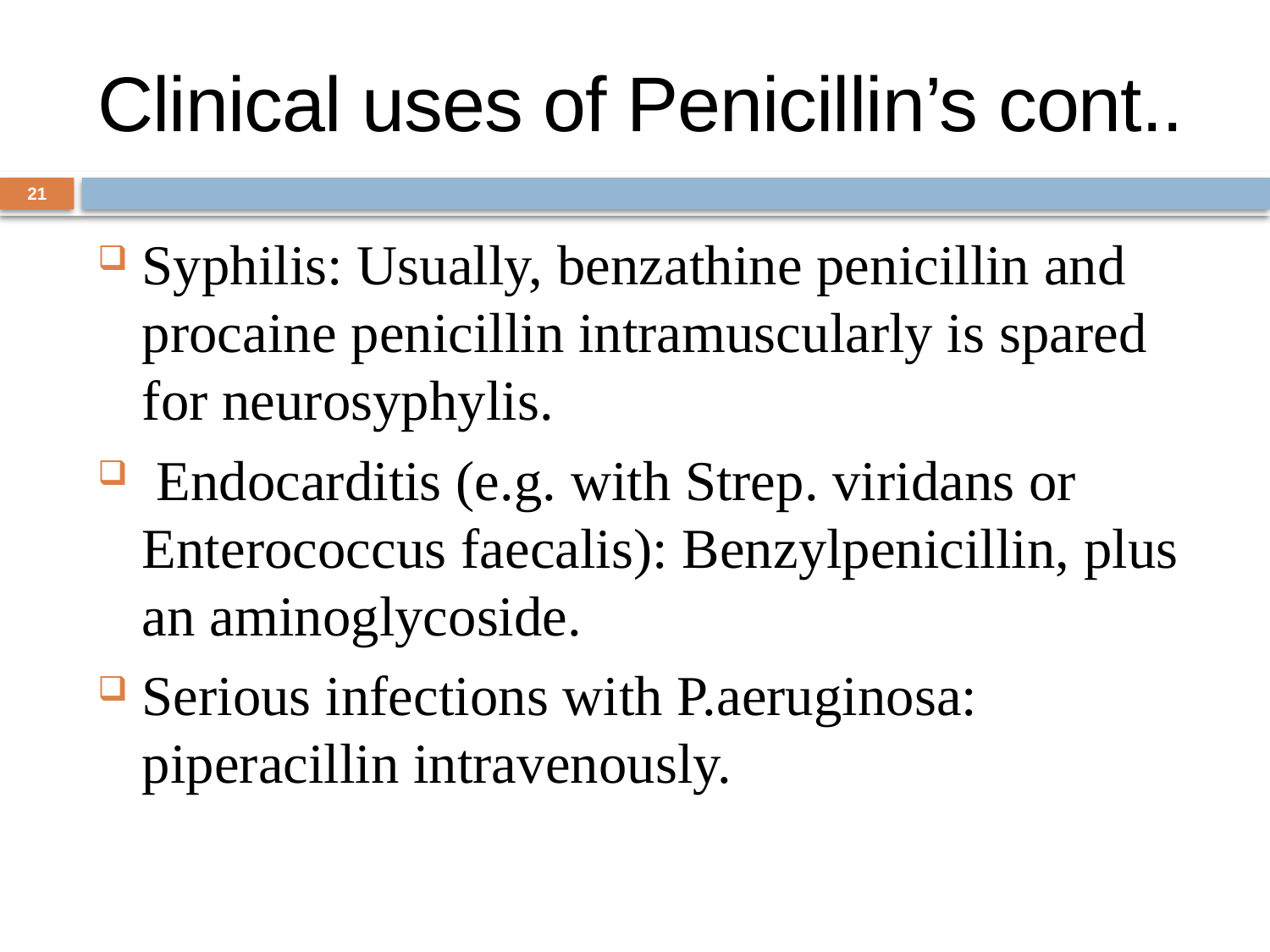

# Clinical uses of Penicillin’s cont..
21
Syphilis: Usually, benzathine penicillin and procaine penicillin intramuscularly is spared for neurosyphylis.
 Endocarditis (e.g. with Strep. viridans or Enterococcus faecalis): Benzylpenicillin, plus an aminoglycoside.
Serious infections with P.aeruginosa: piperacillin intravenously.